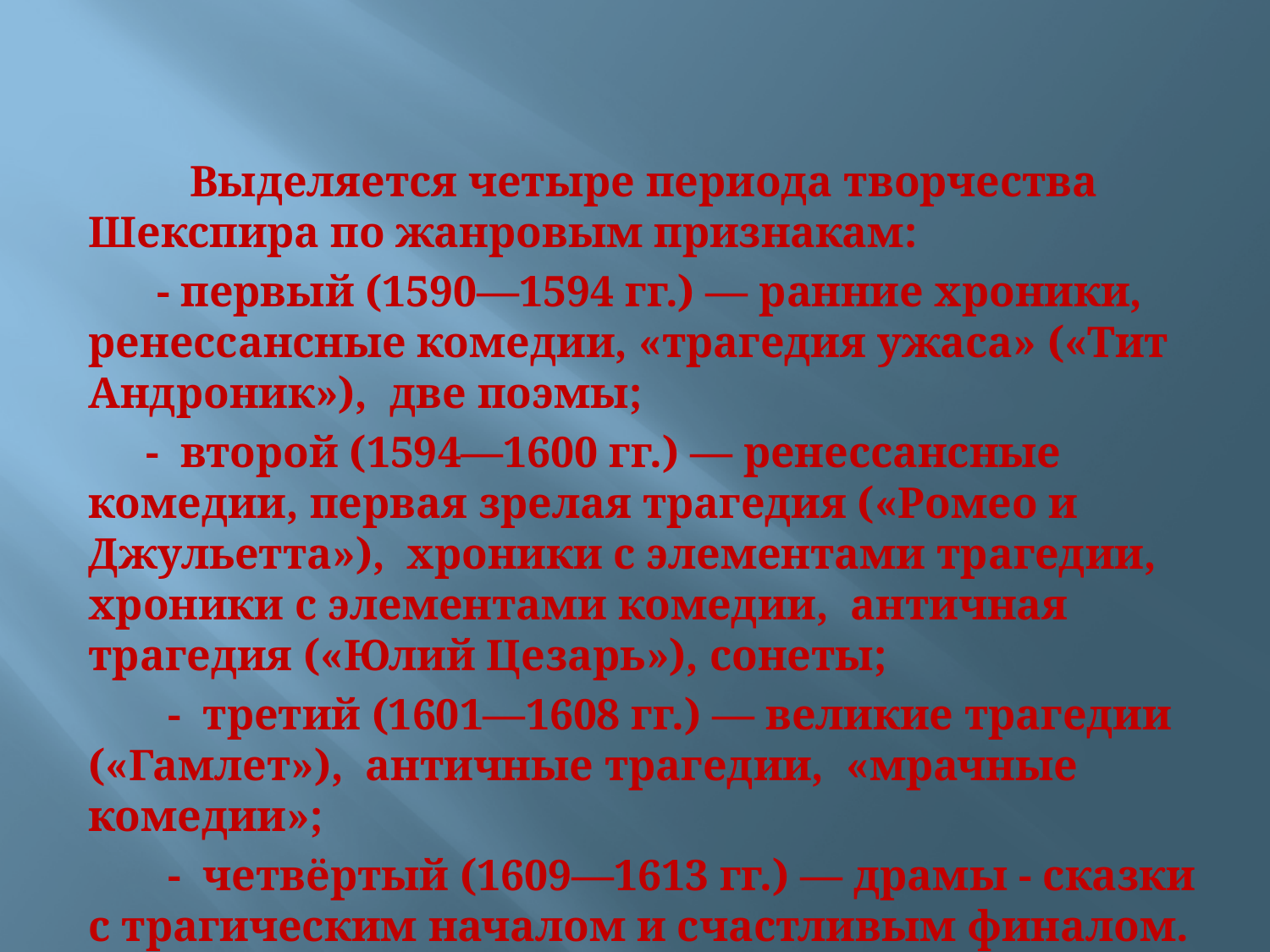

Выделяется четыре периода творчества Шекспира по жанровым признакам:
 - первый (1590—1594 гг.) — ранние хроники, ренессансные комедии, «трагедия ужаса» («Тит Андроник»),  две поэмы;
-  второй (1594—1600 гг.) — ренессансные комедии, первая зрелая трагедия («Ромео и Джульетта»),  хроники с элементами трагедии, хроники с элементами комедии,  античная трагедия («Юлий Цезарь»), сонеты;
  -  третий (1601—1608 гг.) — великие трагедии («Гамлет»),  античные трагедии,  «мрачные комедии»;
  -  четвёртый (1609—1613 гг.) — драмы - сказки    с трагическим началом и счастливым финалом.